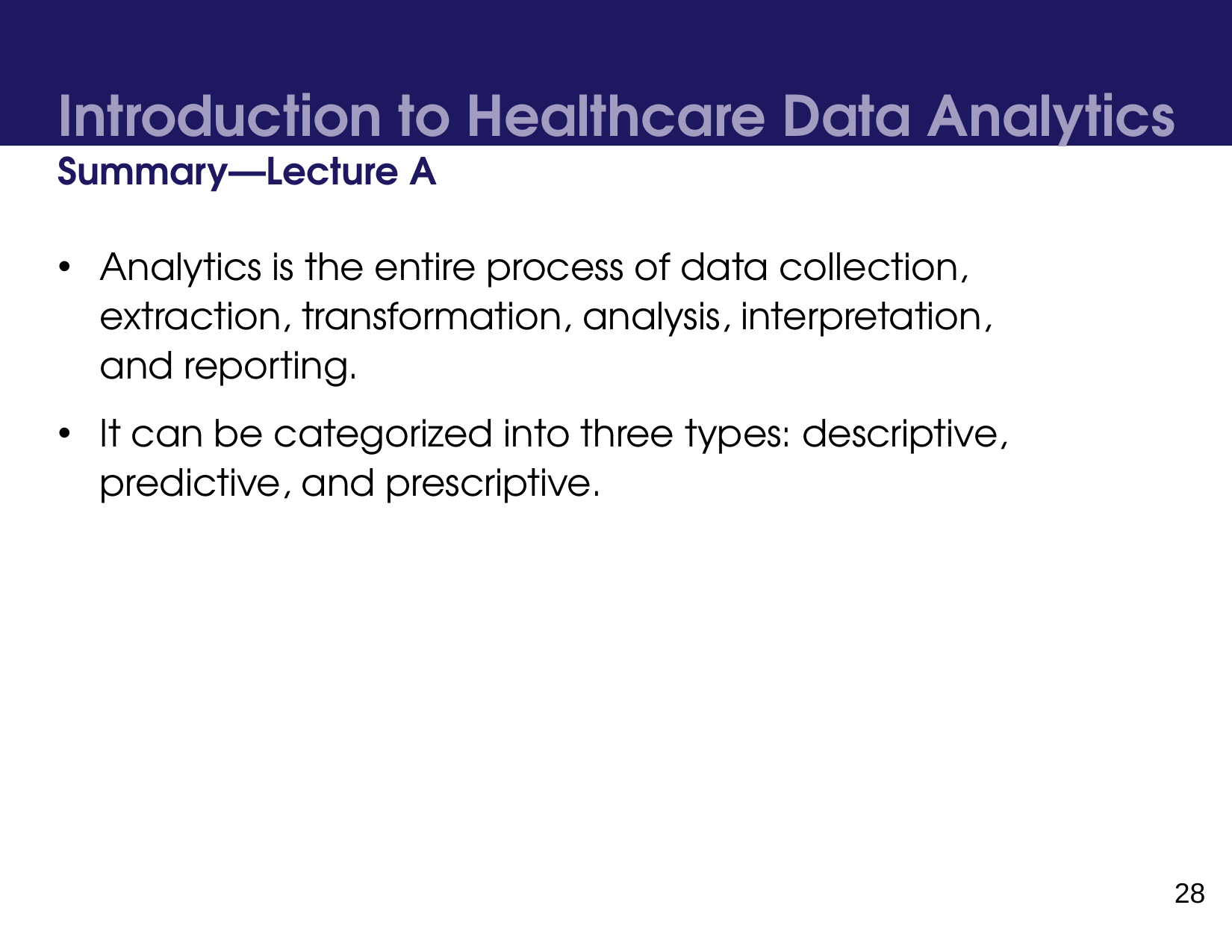

# Introduction to Healthcare Data Analytics Summary—Lecture A
Analytics is the entire process of data collection, extraction, transformation, analysis, interpretation, and reporting.
It can be categorized into three types: descriptive, predictive, and prescriptive.
28